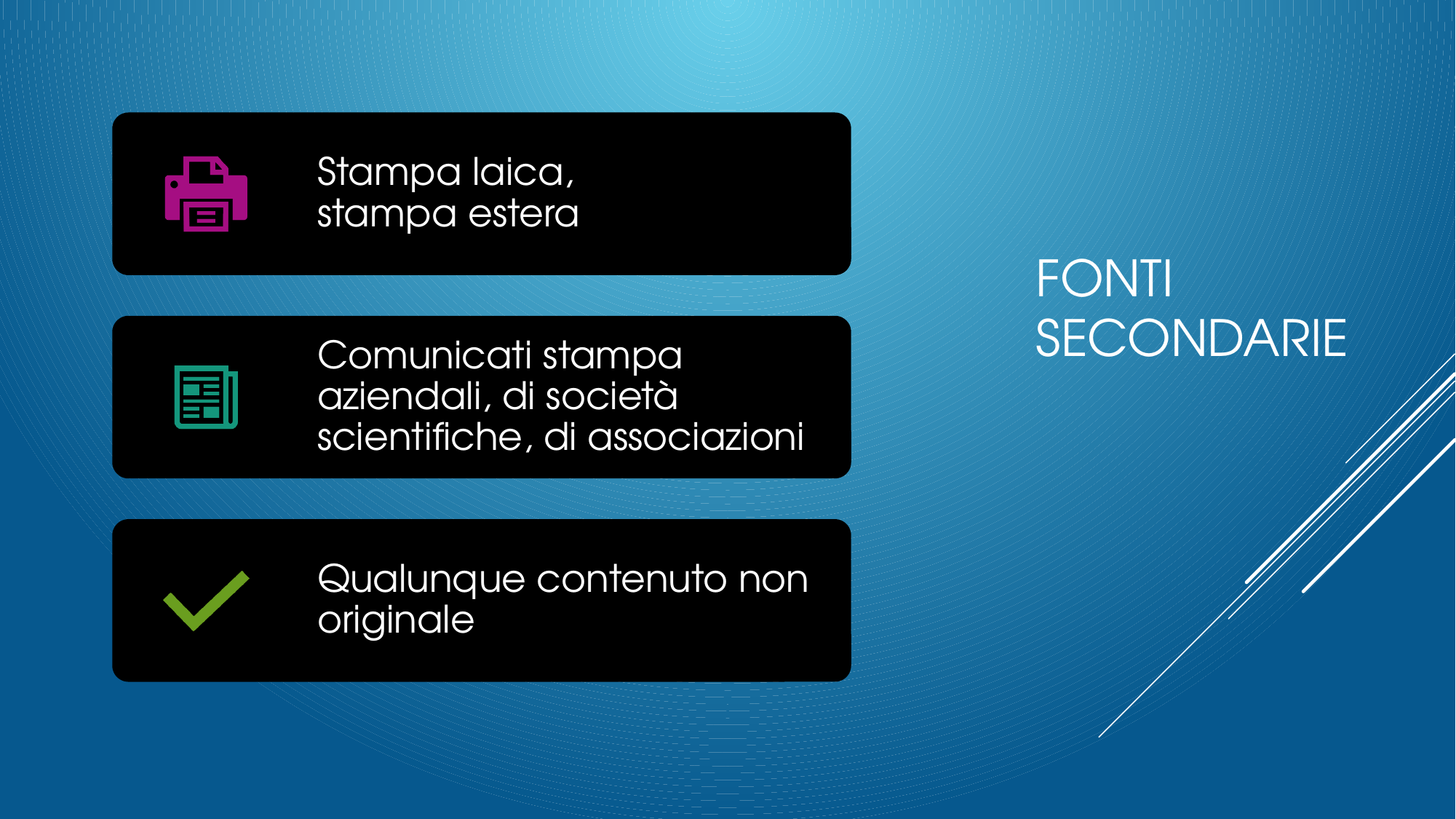

Stampa laica,
stampa estera
Comunicati stampa aziendali, di società scientifiche, di associazioni
Qualunque contenuto non originale
# Fonti secondarie